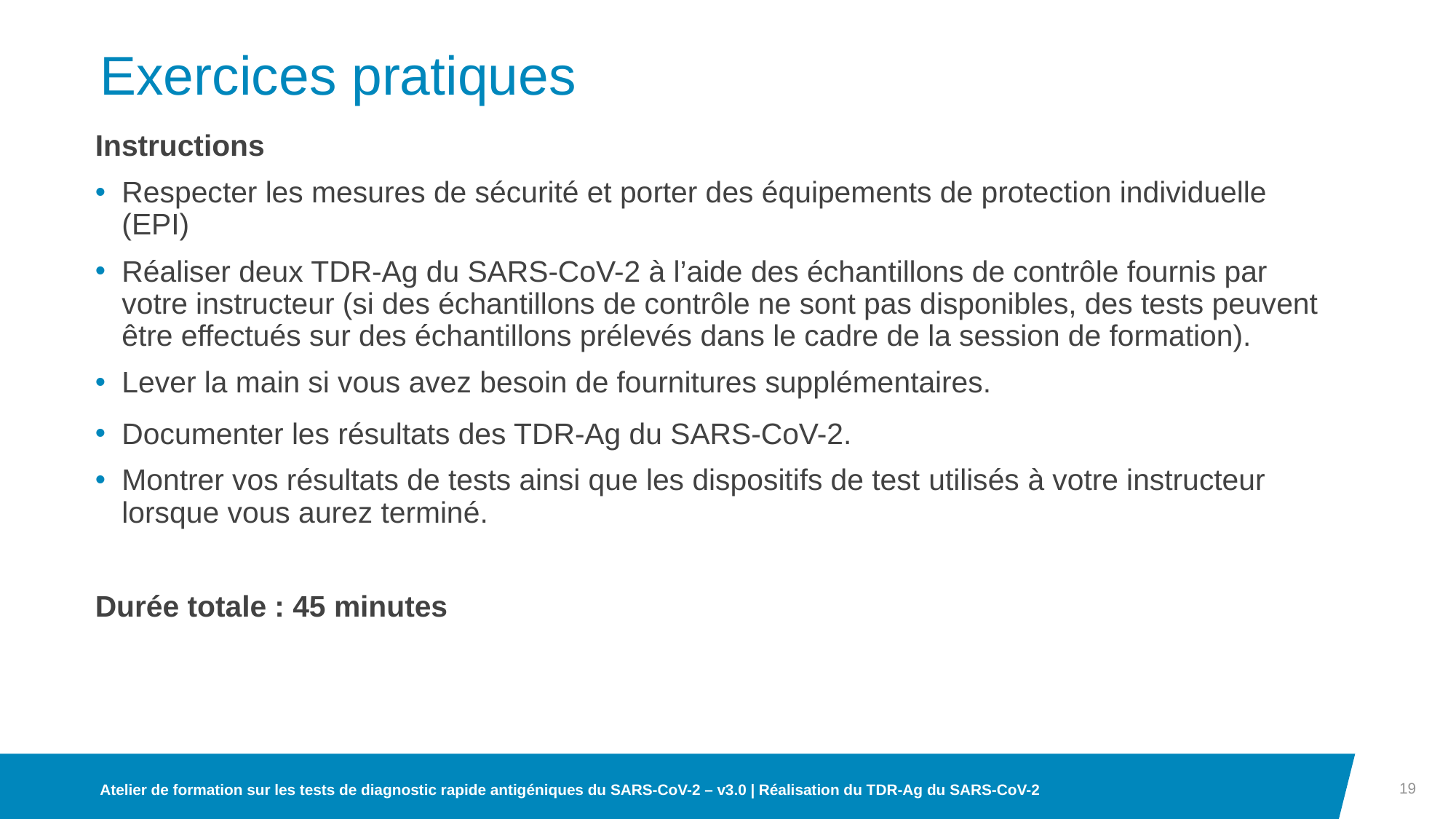

# Exercices pratiques
Instructions
Respecter les mesures de sécurité et porter des équipements de protection individuelle (EPI)
Réaliser deux TDR-Ag du SARS-CoV-2 à l’aide des échantillons de contrôle fournis par votre instructeur (si des échantillons de contrôle ne sont pas disponibles, des tests peuvent être effectués sur des échantillons prélevés dans le cadre de la session de formation).
Lever la main si vous avez besoin de fournitures supplémentaires.
Documenter les résultats des TDR-Ag du SARS-CoV-2.
Montrer vos résultats de tests ainsi que les dispositifs de test utilisés à votre instructeur lorsque vous aurez terminé.

Durée totale : 45 minutes

19
Atelier de formation sur les tests de diagnostic rapide antigéniques du SARS-CoV-2 – v3.0 | Réalisation du TDR-Ag du SARS-CoV-2